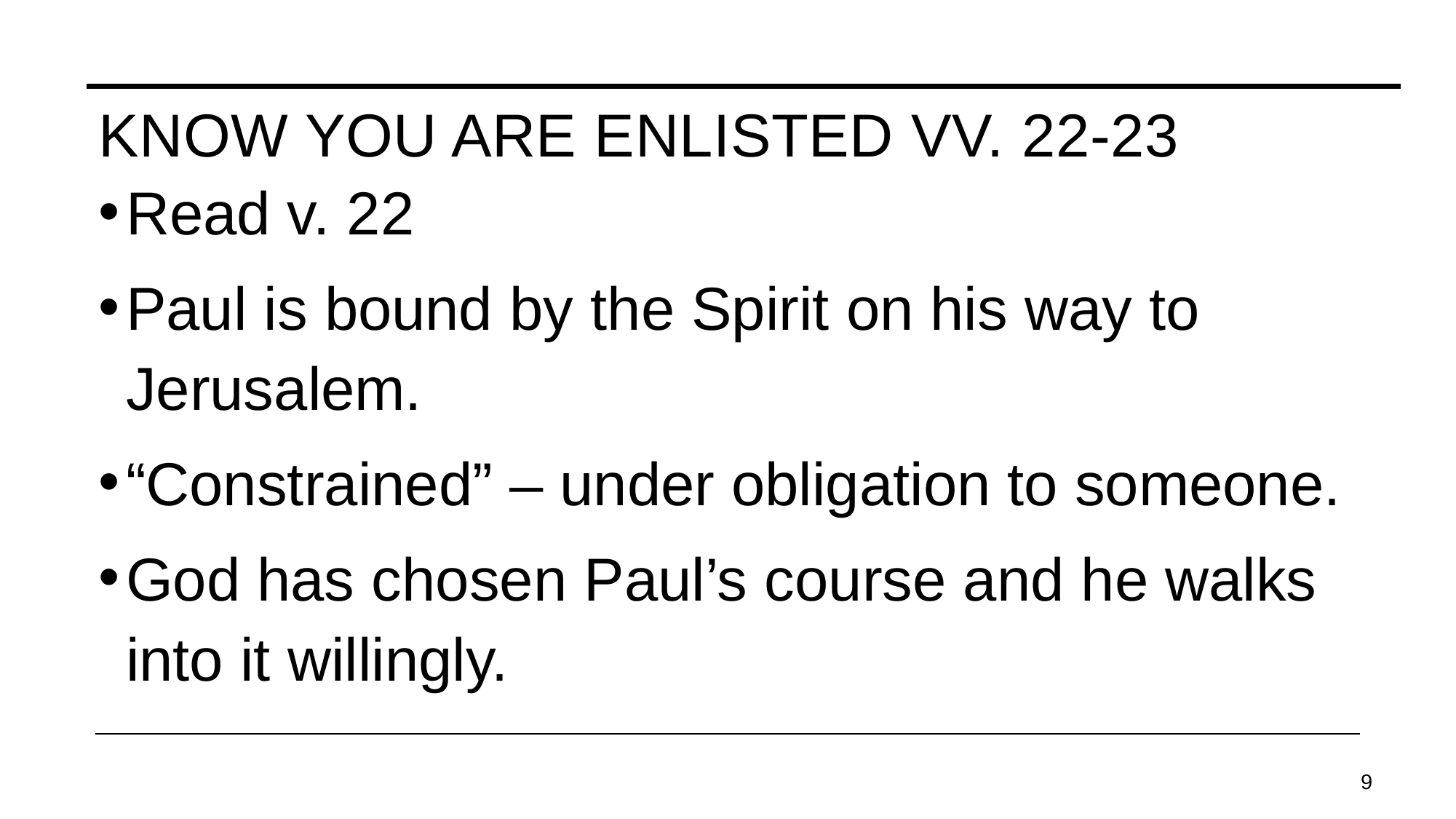

# Know you are enlisted vv. 22-23
Read v. 22
Paul is bound by the Spirit on his way to Jerusalem.
“Constrained” – under obligation to someone.
God has chosen Paul’s course and he walks into it willingly.

9